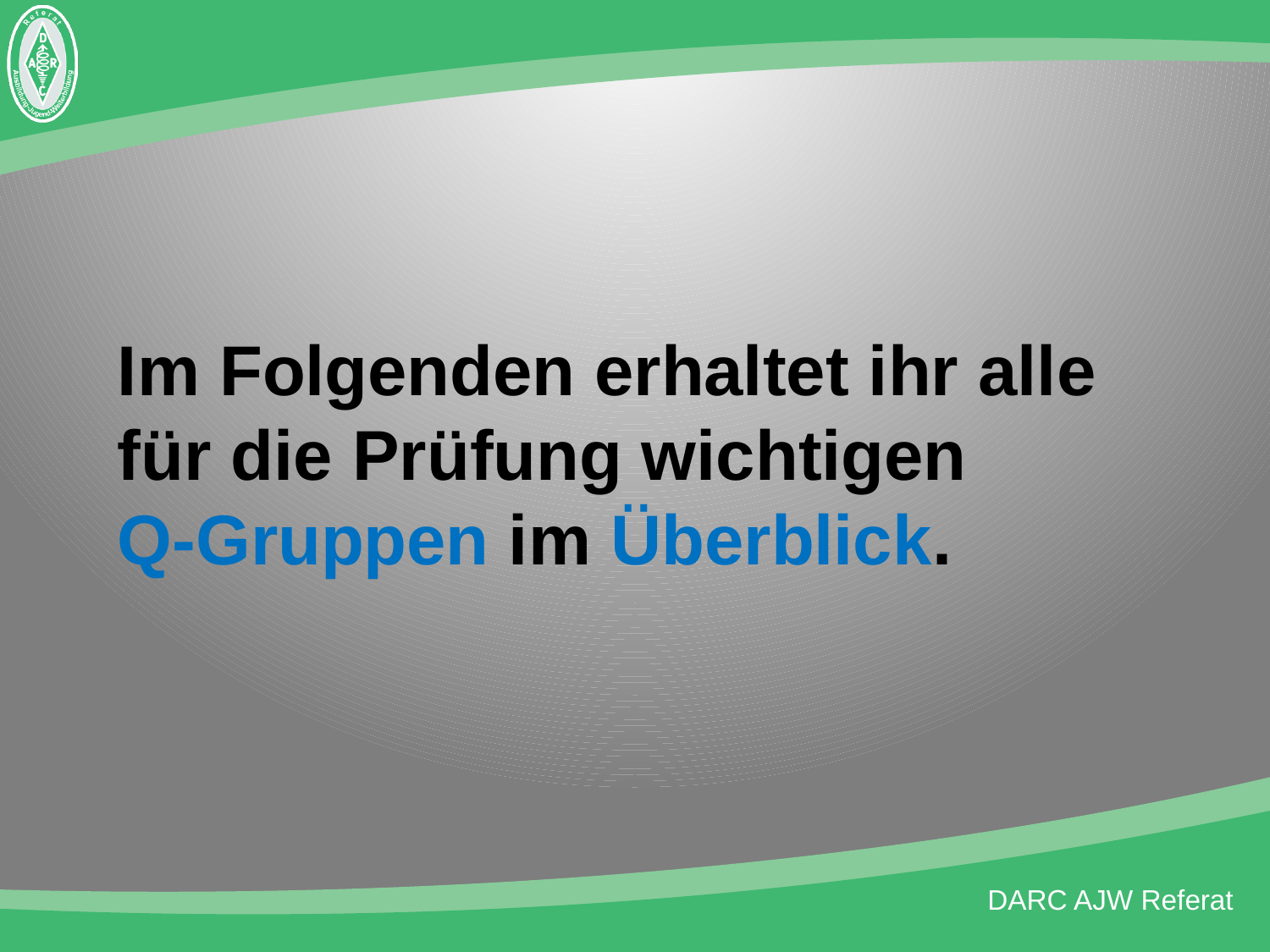

# Im Folgenden erhaltet ihr alle für die Prüfung wichtigen Q-Gruppen im Überblick.